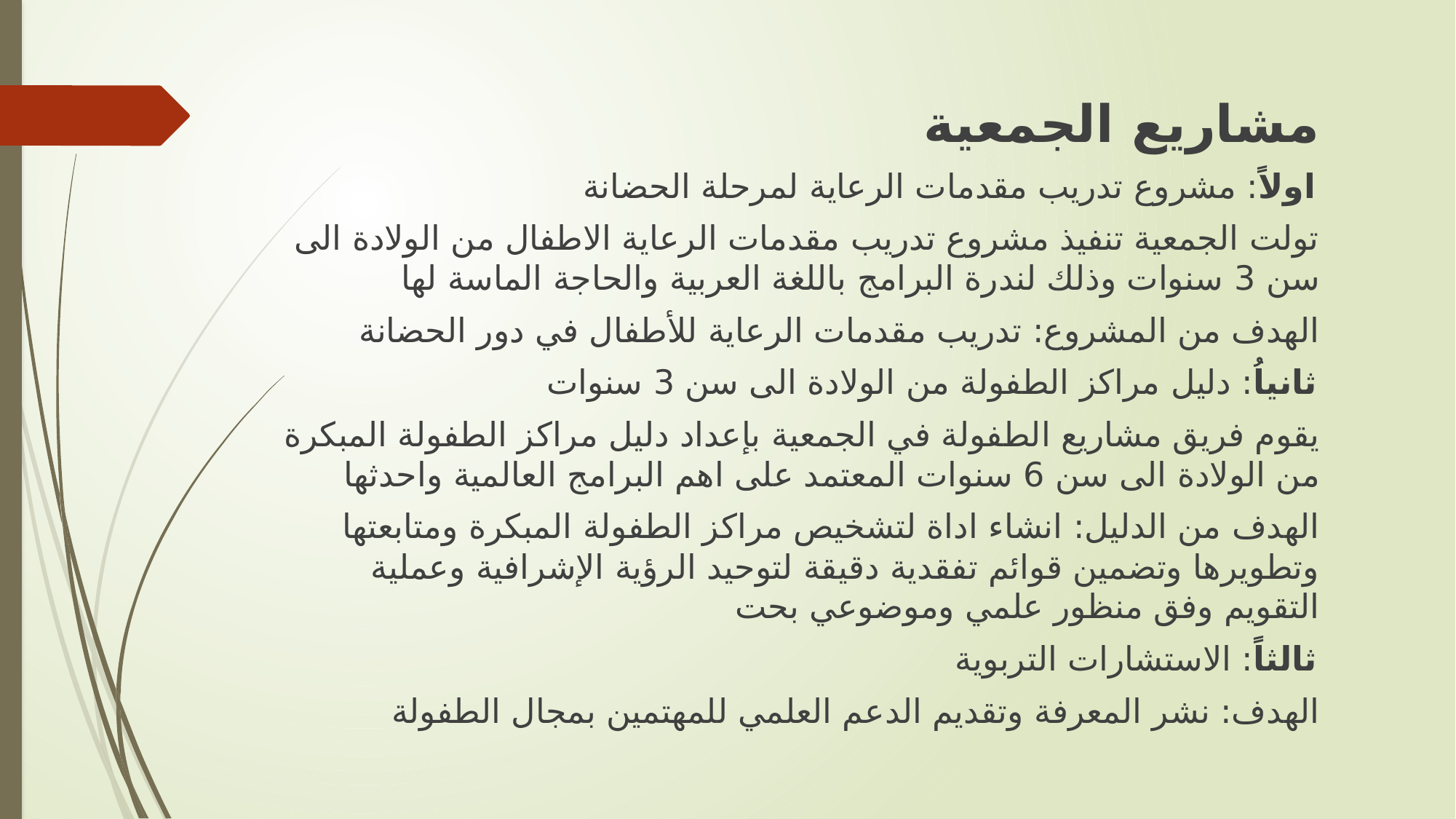

مشاريع الجمعية
اولاً: مشروع تدريب مقدمات الرعاية لمرحلة الحضانة
تولت الجمعية تنفيذ مشروع تدريب مقدمات الرعاية الاطفال من الولادة الى سن 3 سنوات وذلك لندرة البرامج باللغة العربية والحاجة الماسة لها
الهدف من المشروع: تدريب مقدمات الرعاية للأطفال في دور الحضانة
ثانياُ: دليل مراكز الطفولة من الولادة الى سن 3 سنوات
يقوم فريق مشاريع الطفولة في الجمعية بإعداد دليل مراكز الطفولة المبكرة من الولادة الى سن 6 سنوات المعتمد على اهم البرامج العالمية واحدثها
الهدف من الدليل: انشاء اداة لتشخيص مراكز الطفولة المبكرة ومتابعتها وتطويرها وتضمين قوائم تفقدية دقيقة لتوحيد الرؤية الإشرافية وعملية التقويم وفق منظور علمي وموضوعي بحت
ثالثاً: الاستشارات التربوية
الهدف: نشر المعرفة وتقديم الدعم العلمي للمهتمين بمجال الطفولة